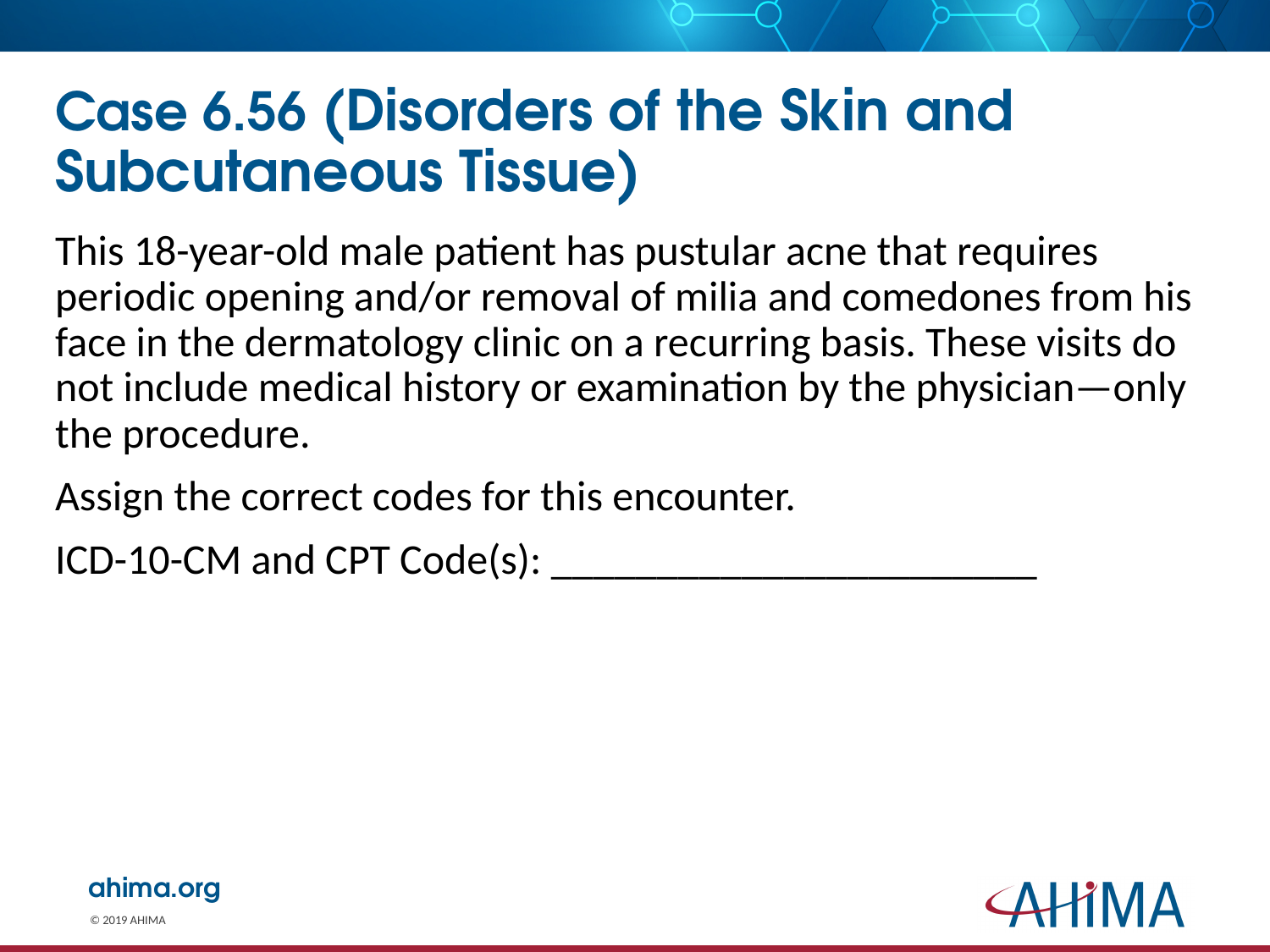

# Case 6.56 (Disorders of the Skin and Subcutaneous Tissue)
This 18-year-old male patient has pustular acne that requires periodic opening and/or removal of milia and comedones from his face in the dermatology clinic on a recurring basis. These visits do not include medical history or examination by the physician—only the procedure.
Assign the correct codes for this encounter.
ICD-10-CM and CPT Code(s): _______________________